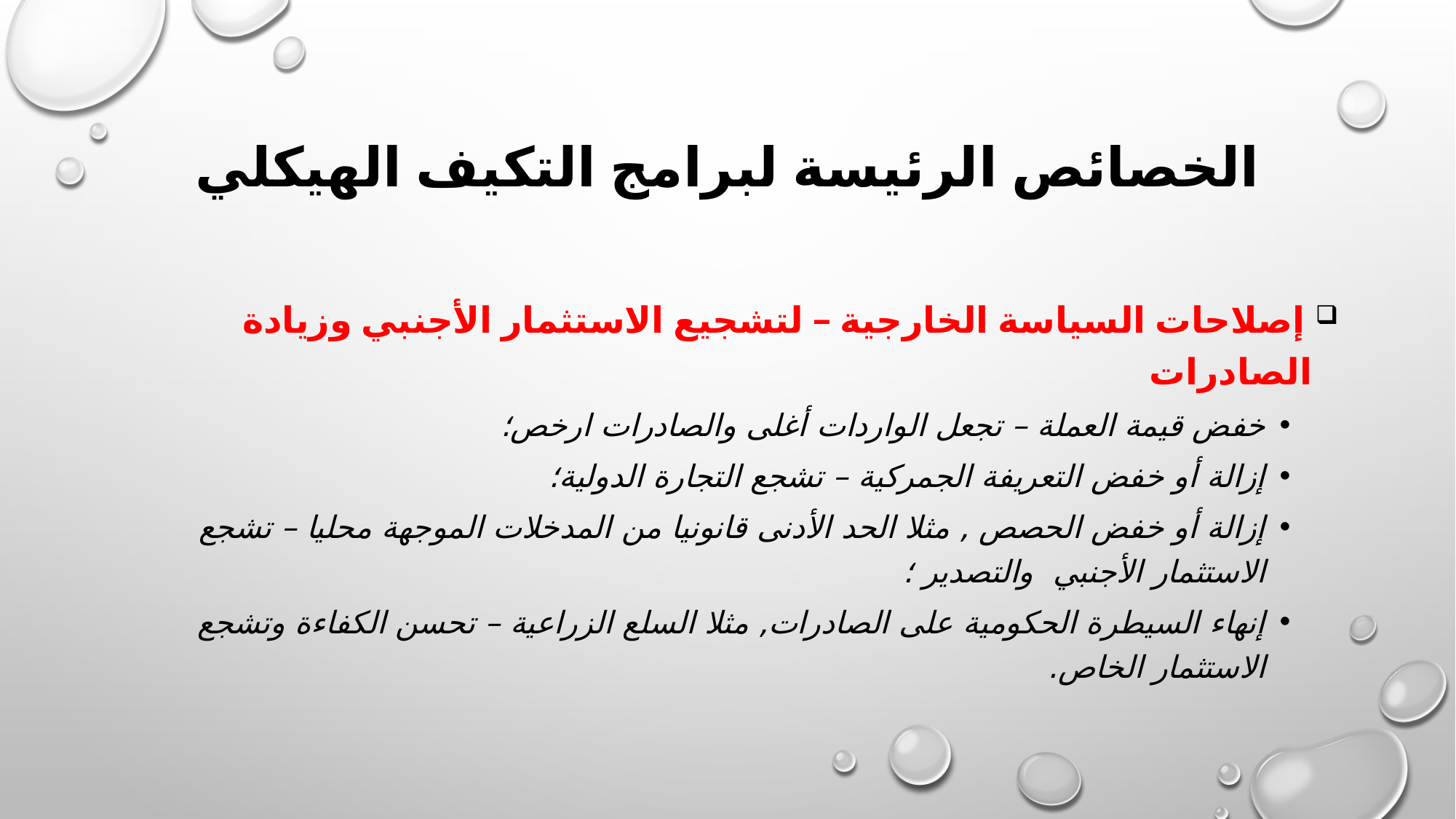

# الخصائص الرئيسة لبرامج التكيف الهيكلي
 إصلاحات السياسة الخارجية – لتشجيع الاستثمار الأجنبي وزيادة الصادرات
خفض قيمة العملة – تجعل الواردات أغلى والصادرات ارخص؛
إزالة أو خفض التعريفة الجمركية – تشجع التجارة الدولية؛
إزالة أو خفض الحصص , مثلا الحد الأدنى قانونيا من المدخلات الموجهة محليا – تشجع الاستثمار الأجنبي  والتصدير ؛
إنهاء السيطرة الحكومية على الصادرات, مثلا السلع الزراعية – تحسن الكفاءة وتشجع الاستثمار الخاص.